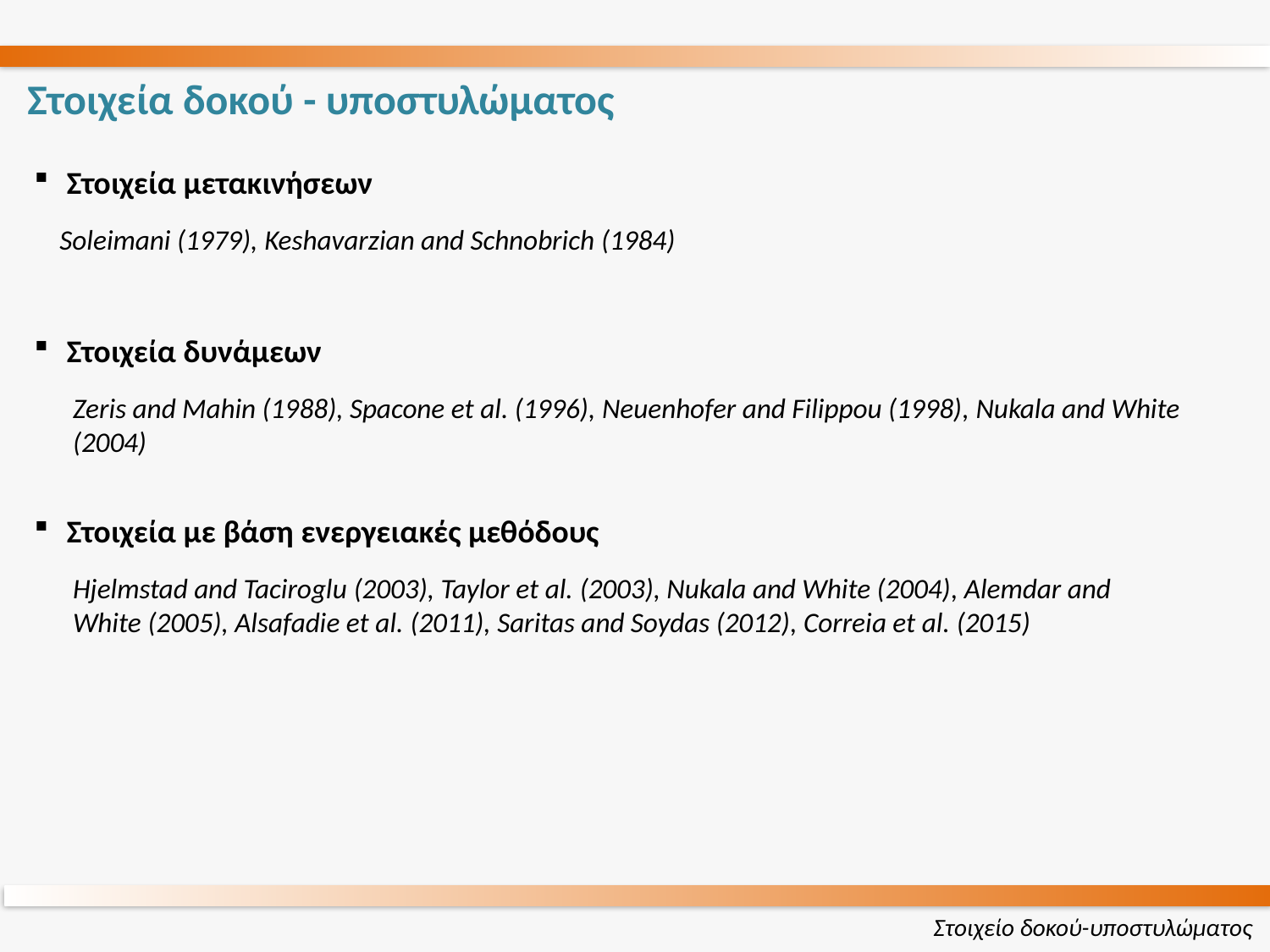

Στοιχεία δοκού - υποστυλώματος
 Στοιχεία μετακινήσεων
    Soleimani (1979), Keshavarzian and Schnobrich (1984)
 Στοιχεία δυνάμεων
Zeris and Mahin (1988), Spacone et al. (1996), Neuenhofer and Filippou (1998), Nukala and White (2004)
 Στοιχεία με βάση ενεργειακές μεθόδους
Hjelmstad and Taciroglu (2003), Taylor et al. (2003), Nukala and White (2004), Alemdar and White (2005), Alsafadie et al. (2011), Saritas and Soydas (2012), Correia et al. (2015)

Στοιχείο δοκού-υποστυλώματος